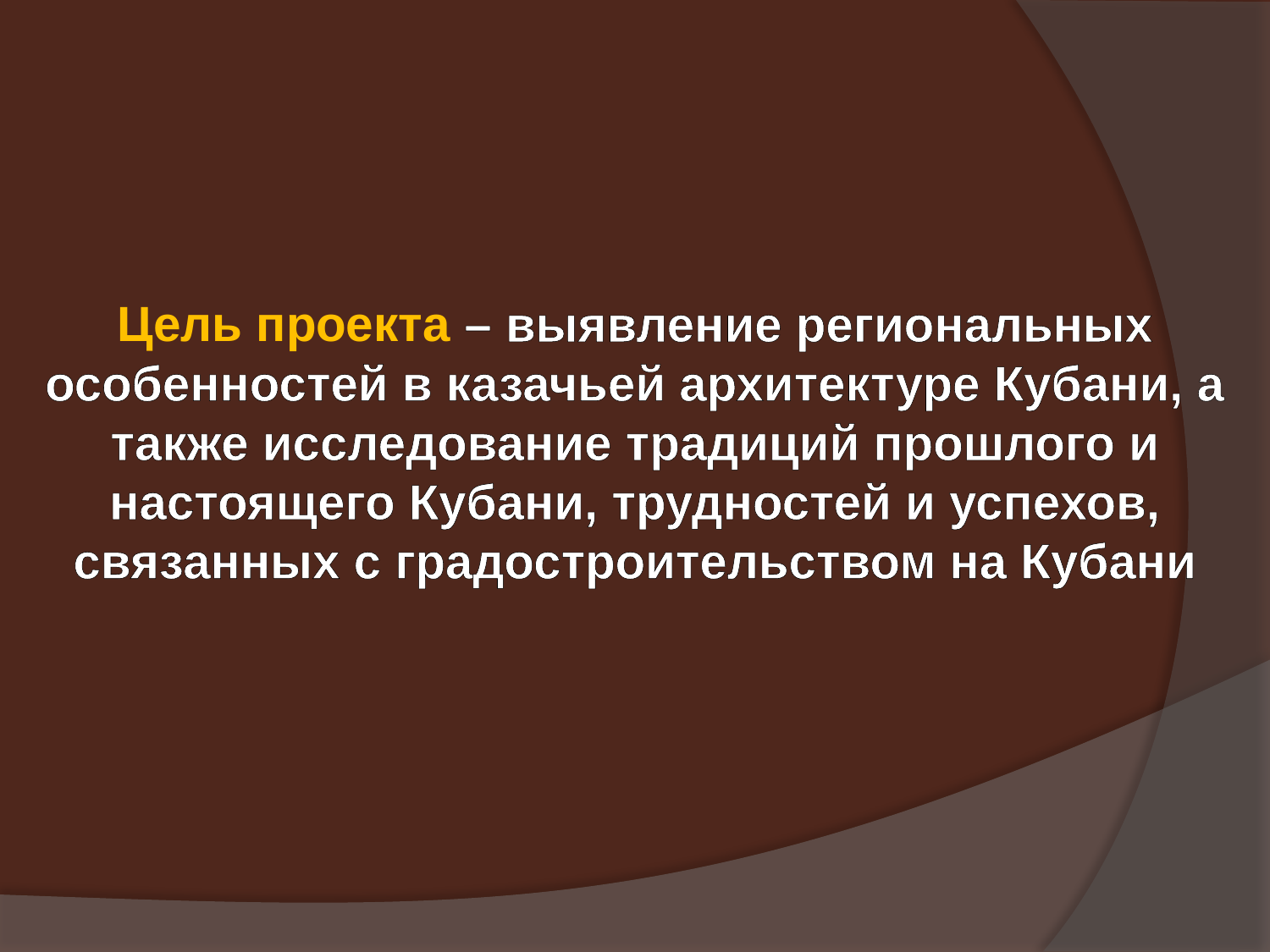

Цель проекта – выявление региональных особенностей в казачьей архитектуре Кубани, а также исследование традиций прошлого и настоящего Кубани, трудностей и успехов, связанных с градостроительством на Кубани